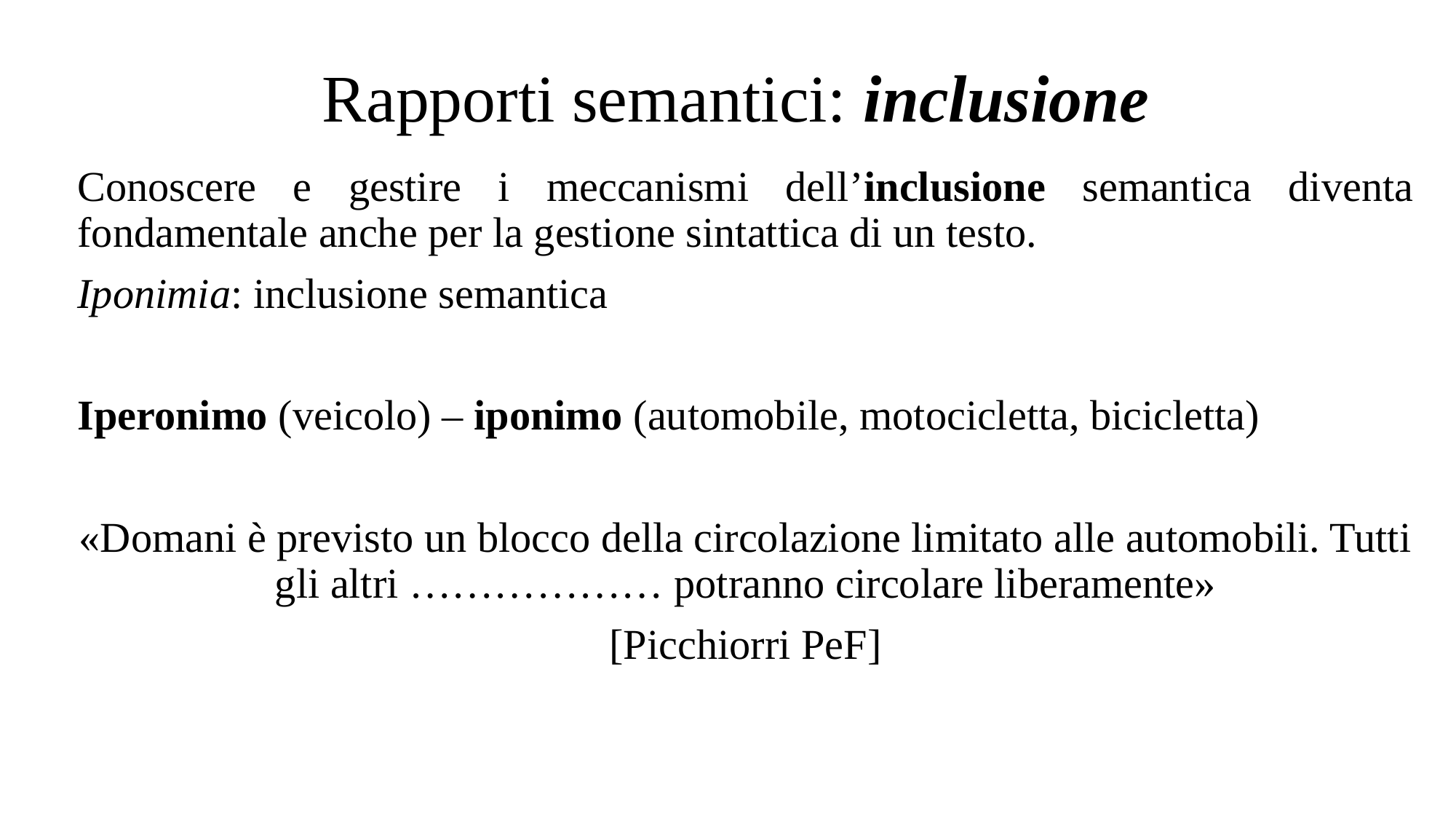

# Rapporti semantici: inclusione
Conoscere e gestire i meccanismi dell’inclusione semantica diventa fondamentale anche per la gestione sintattica di un testo.
Iponimia: inclusione semantica

Iperonimo (veicolo) – iponimo (automobile, motocicletta, bicicletta)

«Domani è previsto un blocco della circolazione limitato alle automobili. Tutti gli altri ……………… potranno circolare liberamente»
[Picchiorri PeF]